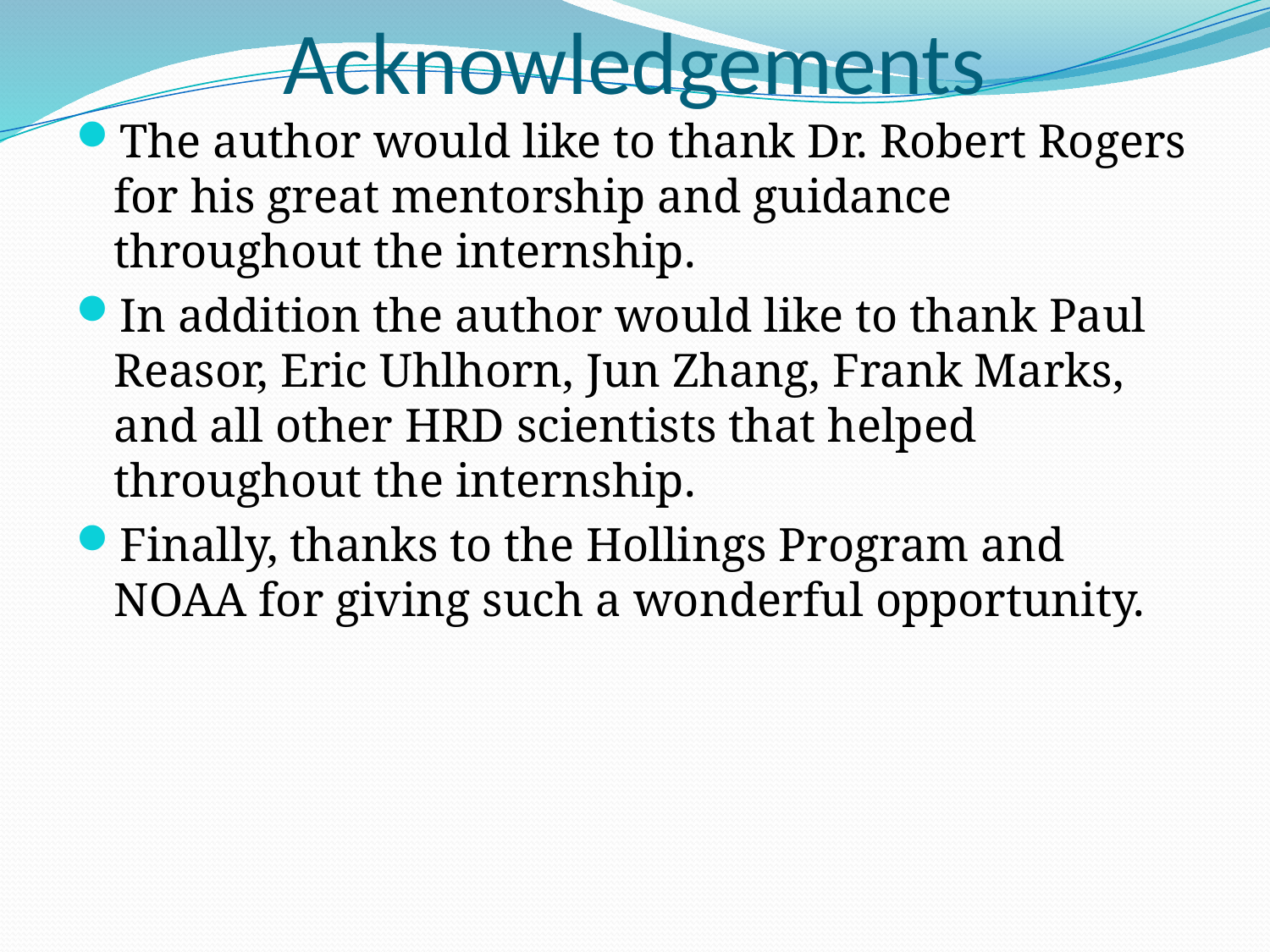

Acknowledgements
The author would like to thank Dr. Robert Rogers for his great mentorship and guidance throughout the internship.
In addition the author would like to thank Paul Reasor, Eric Uhlhorn, Jun Zhang, Frank Marks, and all other HRD scientists that helped throughout the internship.
Finally, thanks to the Hollings Program and NOAA for giving such a wonderful opportunity.